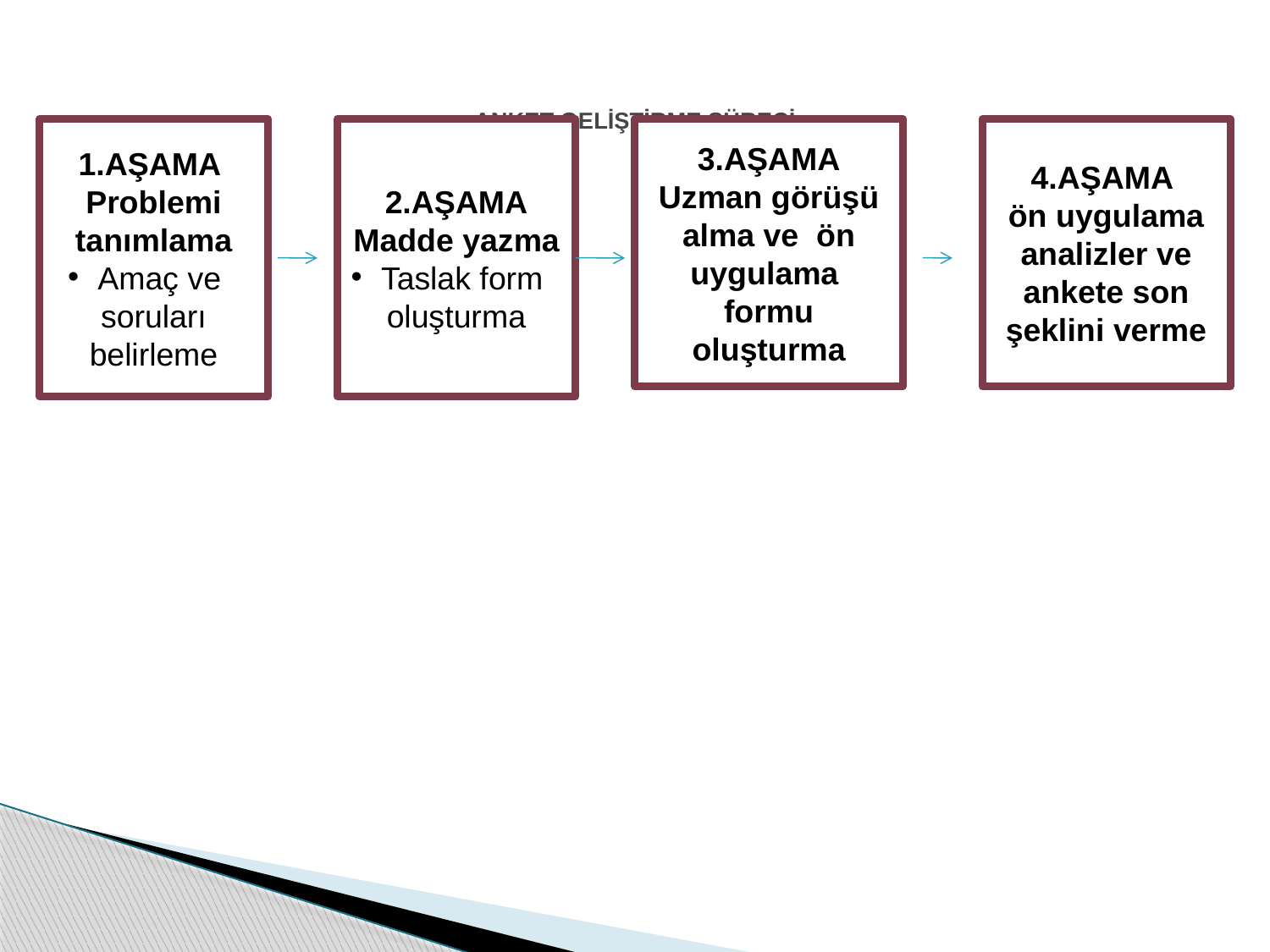

# ANKET GELİŞTİRME SÜRECİ
1.AŞAMA
Problemi tanımlama
Amaç ve soruları belirleme
2.AŞAMA
Madde yazma
Taslak form oluşturma
3.AŞAMA
Uzman görüşü alma ve  ön uygulama  formu oluşturma
4.AŞAMA
ön uygulama analizler ve ankete son şeklini verme